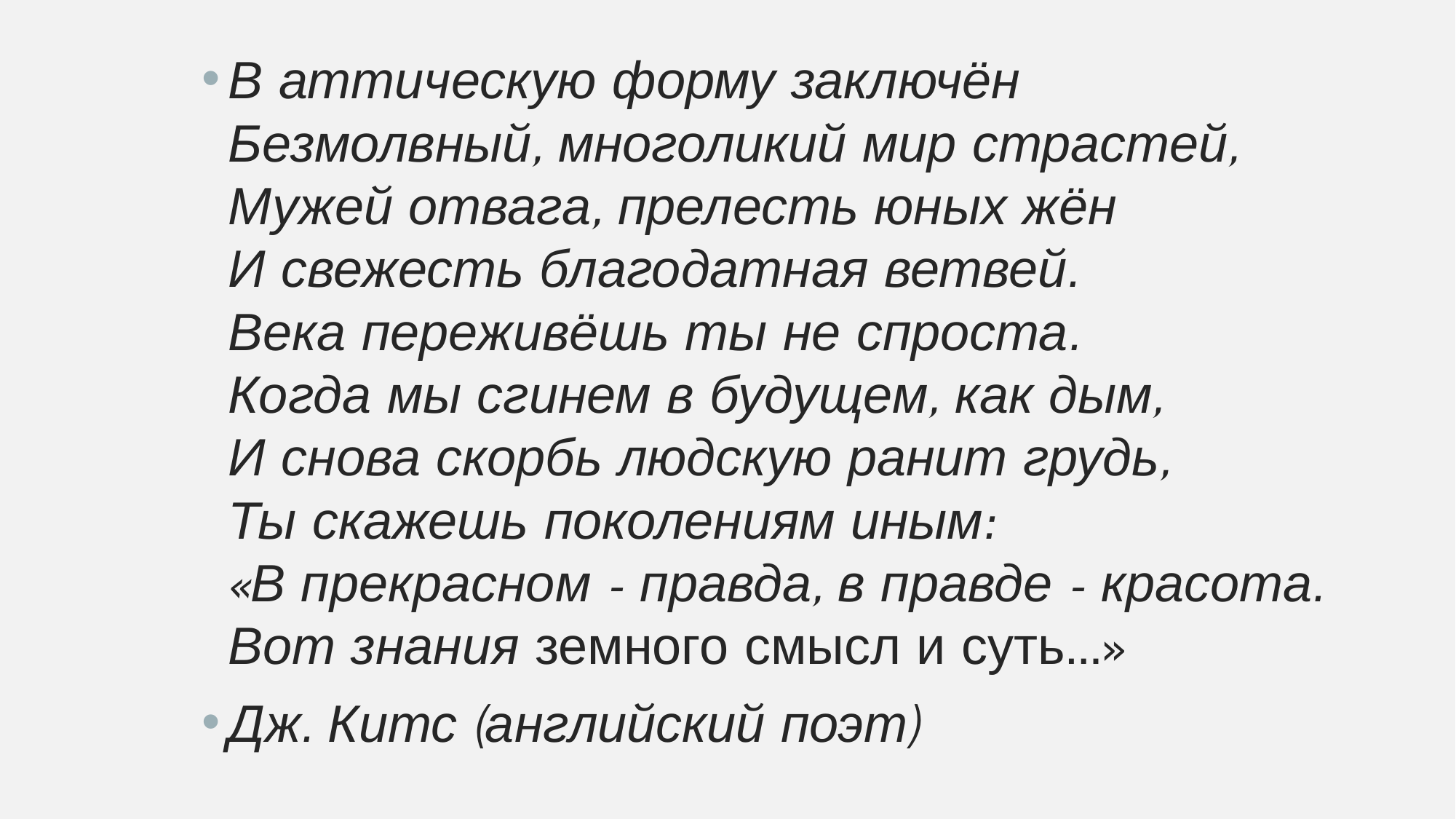

В аттическую форму заключён
Безмолвный, многоликий мир страстей,
Мужей отвага, прелесть юных жён
И свежесть благодатная ветвей.
Века переживёшь ты не спроста.
Когда мы сгинем в будущем, как дым,
И снова скорбь людскую ранит грудь,
Ты скажешь поколениям иным:
«В прекрасном - правда, в правде - красота.
Вот знания земного смысл и суть…»
Дж. Китс (английский поэт)